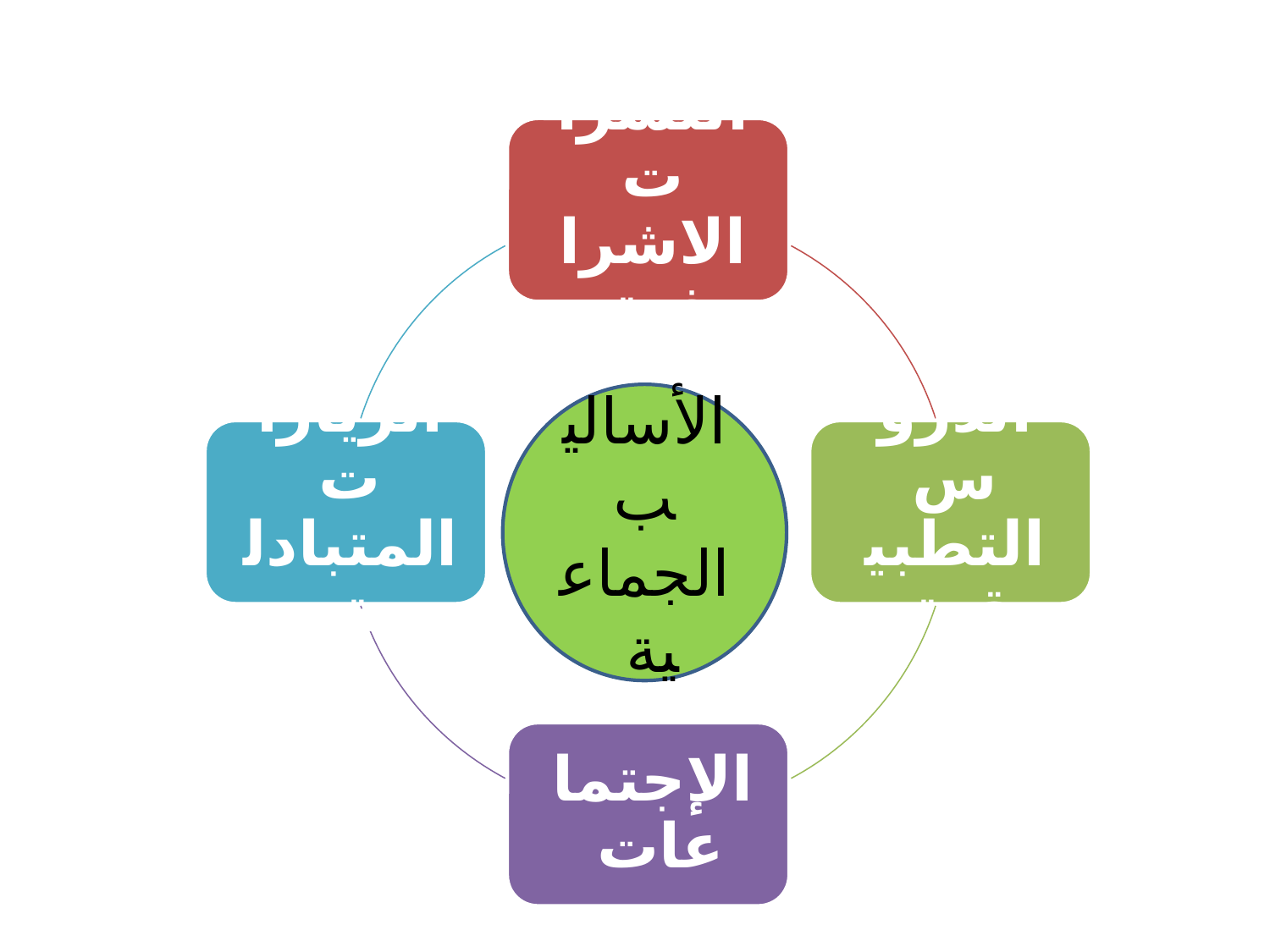

النشرات الاشرافية
الدروس التطبيقية
الإجتماعات
الزيارات المتبادلة
الأساليب الجماعية